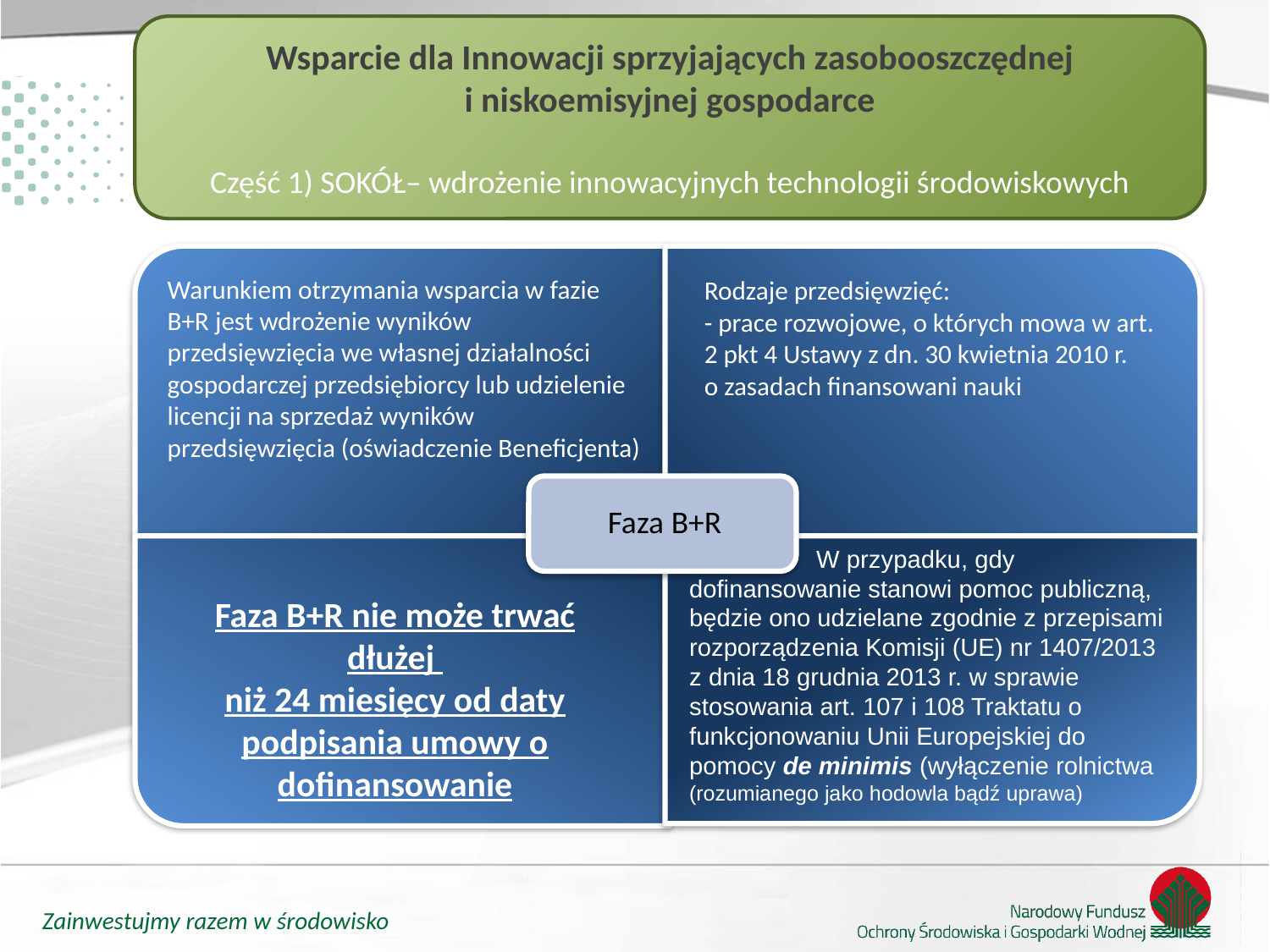

Wsparcie dla Innowacji sprzyjających zasobooszczędnej i niskoemisyjnej gospodarce

Część 1) SOKÓŁ– wdrożenie innowacyjnych technologii środowiskowych

Faza B+R
Warunkiem otrzymania wsparcia w fazie B+R jest wdrożenie wyników przedsięwzięcia we własnej działalności gospodarczej przedsiębiorcy lub udzielenie licencji na sprzedaż wyników przedsięwzięcia (oświadczenie Beneficjenta)
Rodzaje przedsięwzięć:
- prace rozwojowe, o których mowa w art. 2 pkt 4 Ustawy z dn. 30 kwietnia 2010 r.
o zasadach finansowani nauki
	W przypadku, gdy dofinansowanie stanowi pomoc publiczną, będzie ono udzielane zgodnie z przepisami rozporządzenia Komisji (UE) nr 1407/2013 z dnia 18 grudnia 2013 r. w sprawie stosowania art. 107 i 108 Traktatu o funkcjonowaniu Unii Europejskiej do pomocy de minimis (wyłączenie rolnictwa (rozumianego jako hodowla bądź uprawa)

Faza B+R nie może trwać dłużej
niż 24 miesięcy od daty podpisania umowy o dofinansowanie